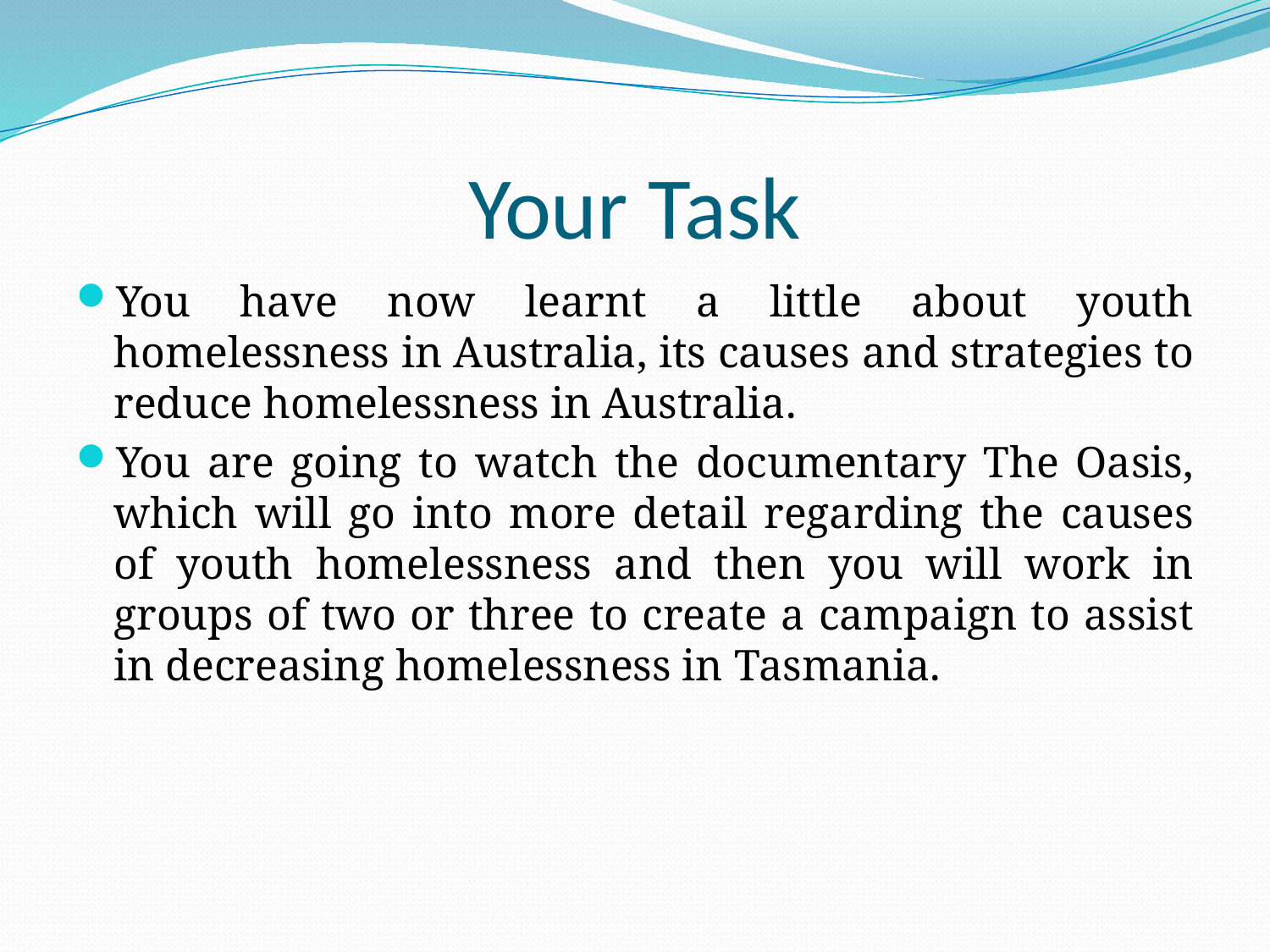

# Your Task
You have now learnt a little about youth homelessness in Australia, its causes and strategies to reduce homelessness in Australia.
You are going to watch the documentary The Oasis, which will go into more detail regarding the causes of youth homelessness and then you will work in groups of two or three to create a campaign to assist in decreasing homelessness in Tasmania.